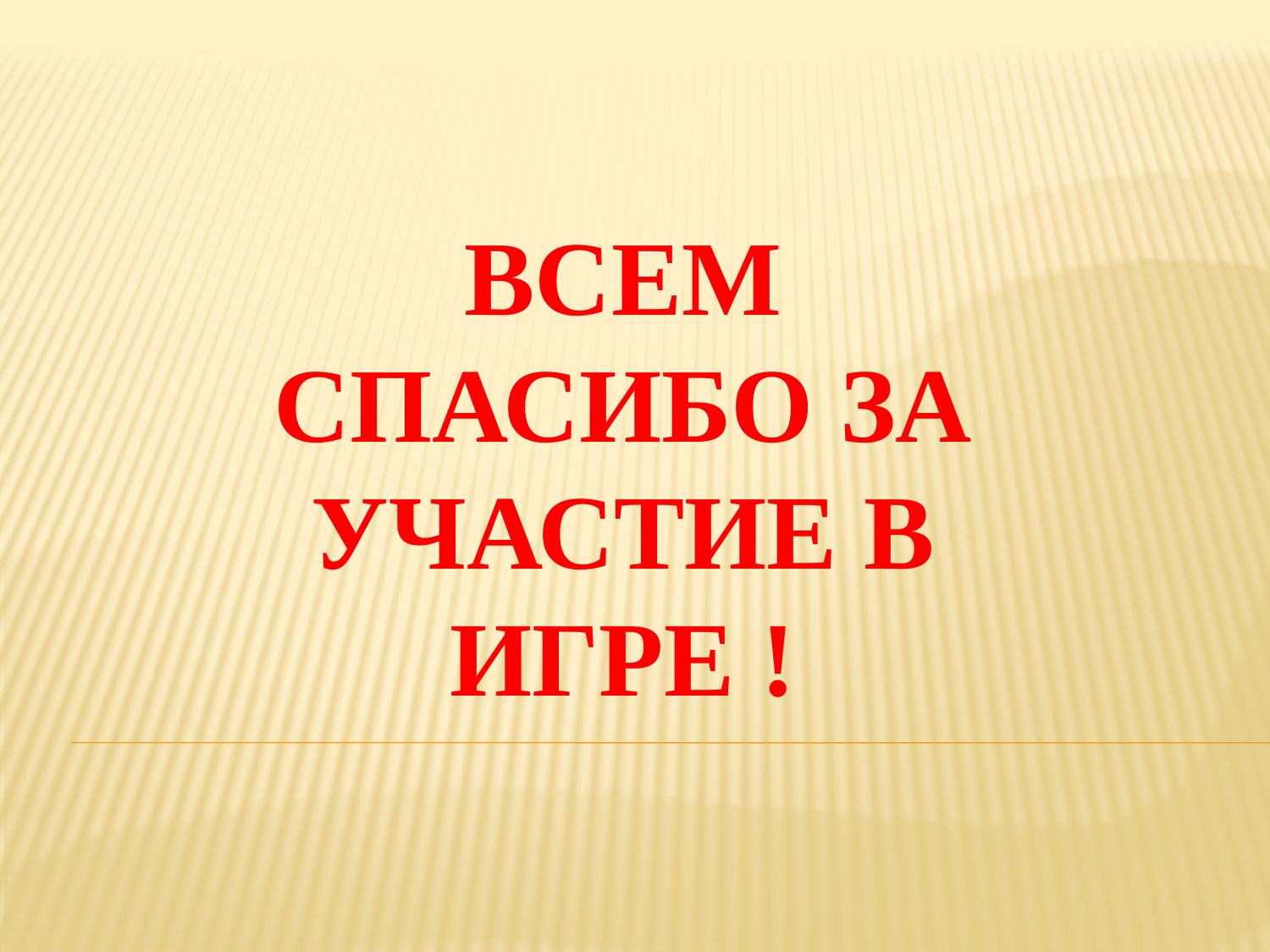

ВСЕМ СПАСИБО ЗА УЧАСТИЕ В ИГРЕ !